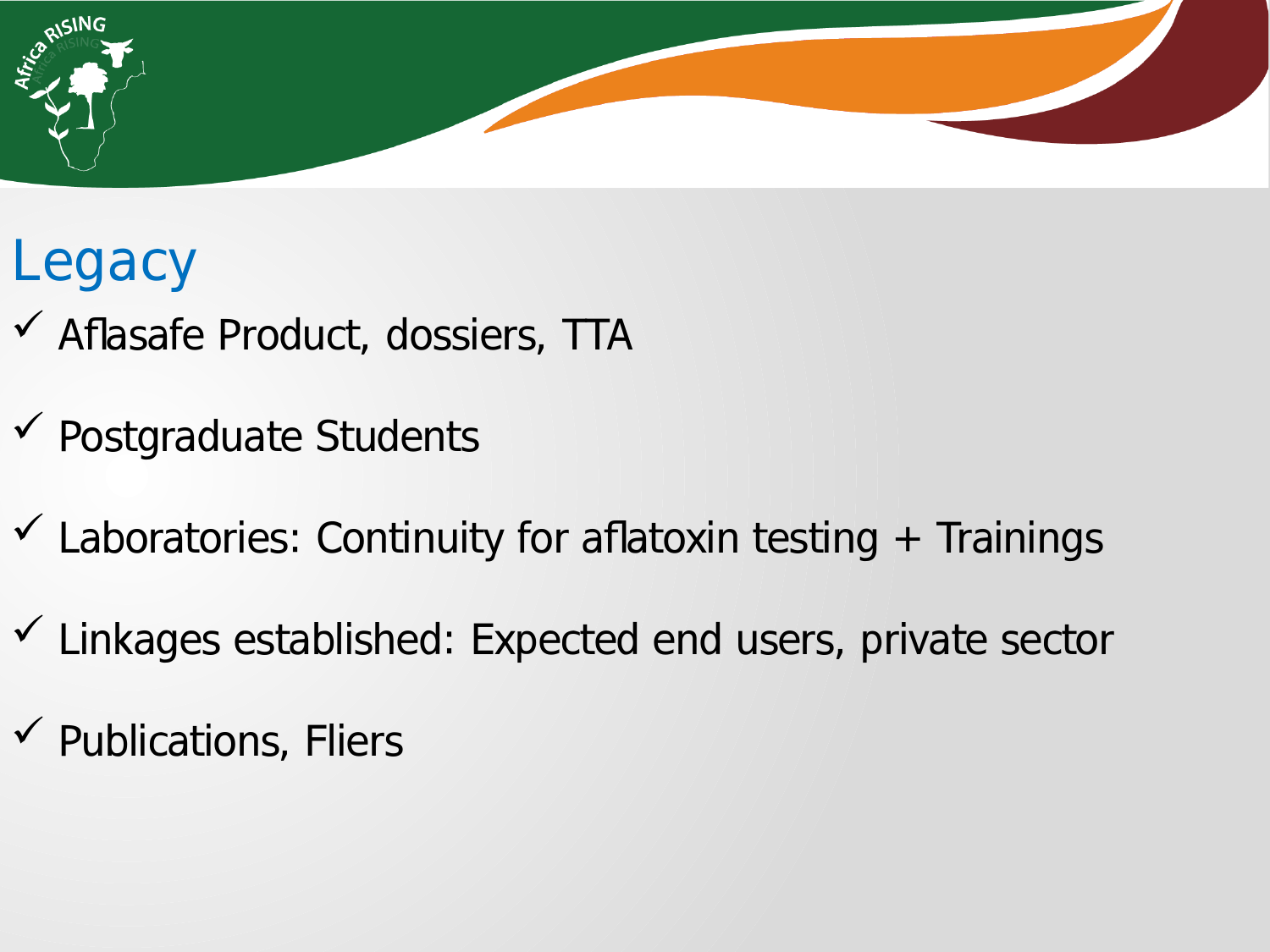

Aflasafe Product, dossiers, TTA
Postgraduate Students
Laboratories: Continuity for aflatoxin testing + Trainings
Linkages established: Expected end users, private sector
Publications, Fliers
Legacy